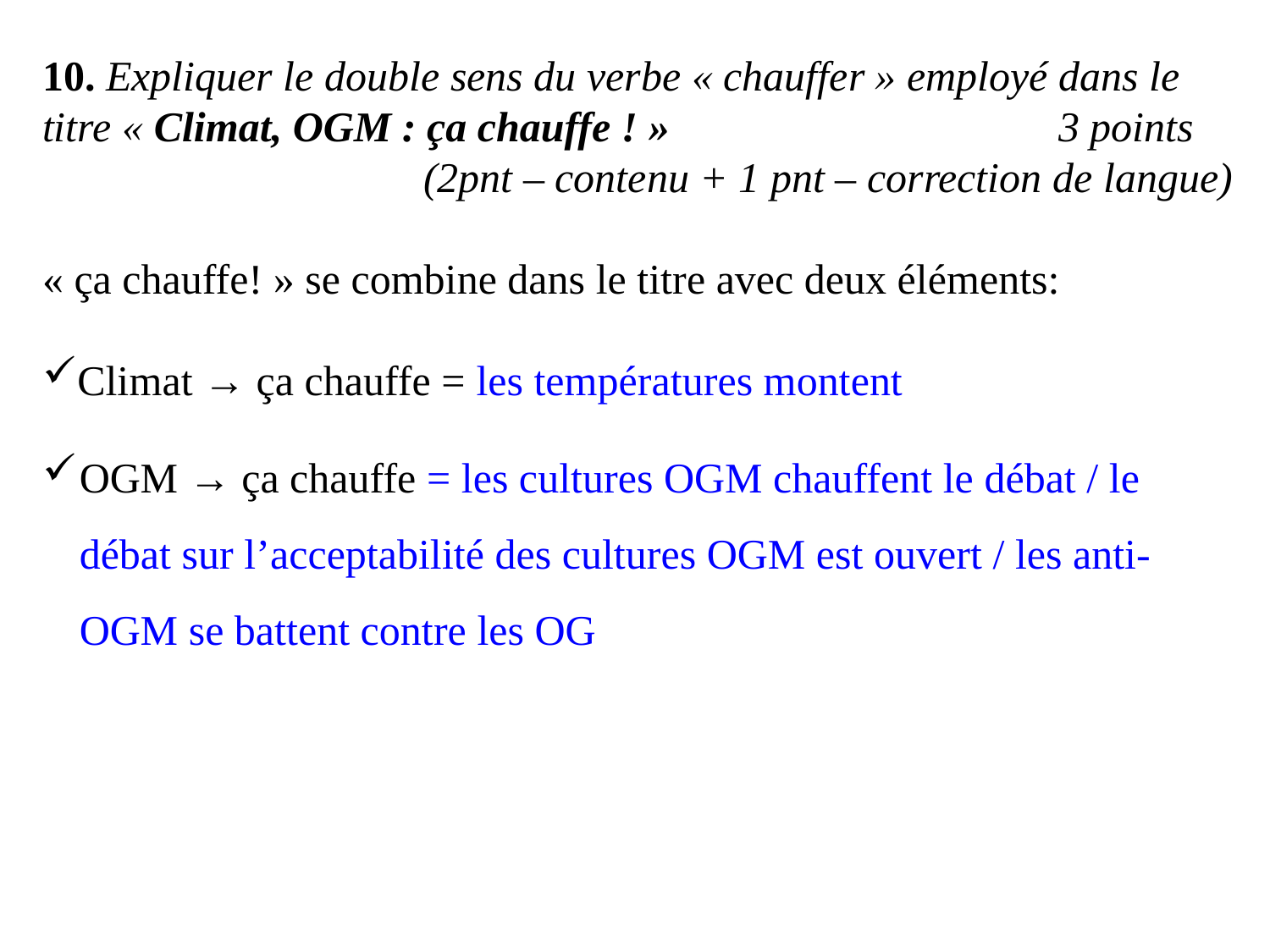

10. Expliquer le double sens du verbe « chauffer » employé dans le titre « Climat, OGM : ça chauffe ! »				3 points 			(2pnt – contenu + 1 pnt – correction de langue)

« ça chauffe! » se combine dans le titre avec deux éléments:

Climat → ça chauffe = les températures montent
OGM → ça chauffe = les cultures OGM chauffent le débat / le débat sur l’acceptabilité des cultures OGM est ouvert / les anti-OGM se battent contre les OG